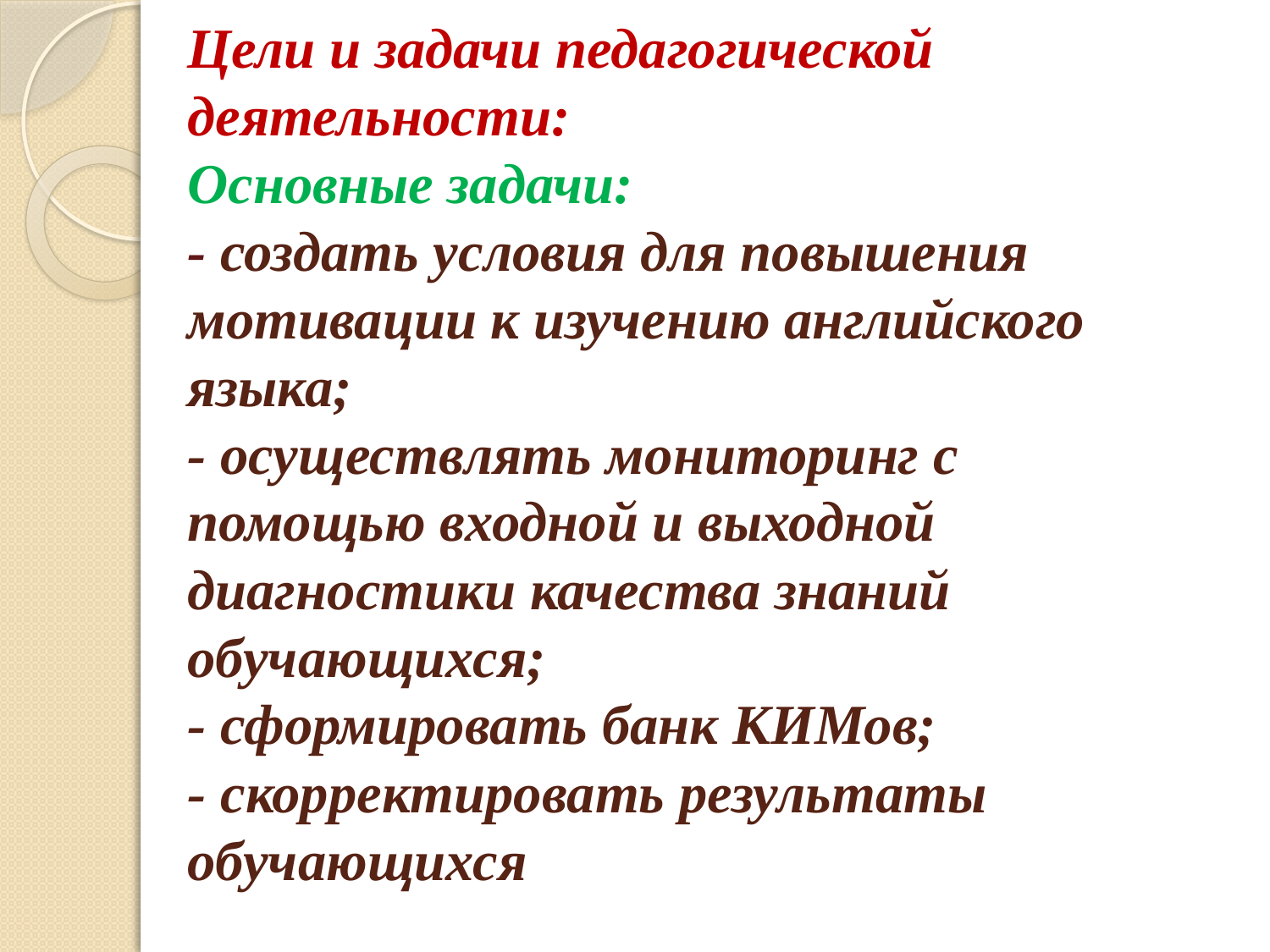

# Цели и задачи педагогической деятельности: Основные задачи: - создать условия для повышения мотивации к изучению английского языка; - осуществлять мониторинг с помощью входной и выходной диагностики качества знаний обучающихся; - сформировать банк КИМов; - скорректировать результаты обучающихся